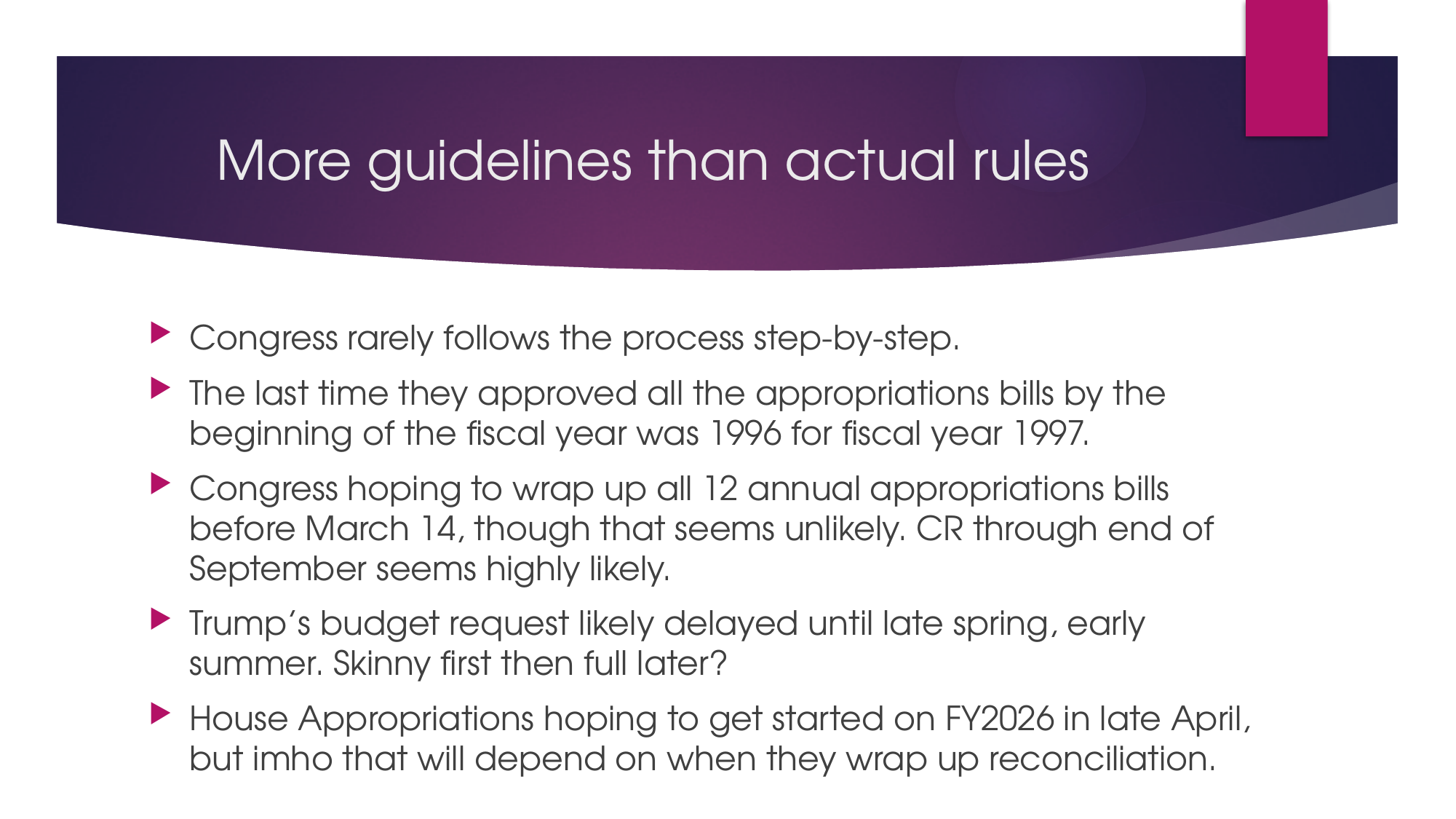

# More guidelines than actual rules
Congress rarely follows the process step-by-step.
The last time they approved all the appropriations bills by the beginning of the fiscal year was 1996 for fiscal year 1997.
Congress hoping to wrap up all 12 annual appropriations bills before March 14, though that seems unlikely. CR through end of September seems highly likely.
Trump’s budget request likely delayed until late spring, early summer. Skinny first then full later?
House Appropriations hoping to get started on FY2026 in late April, but imho that will depend on when they wrap up reconciliation.